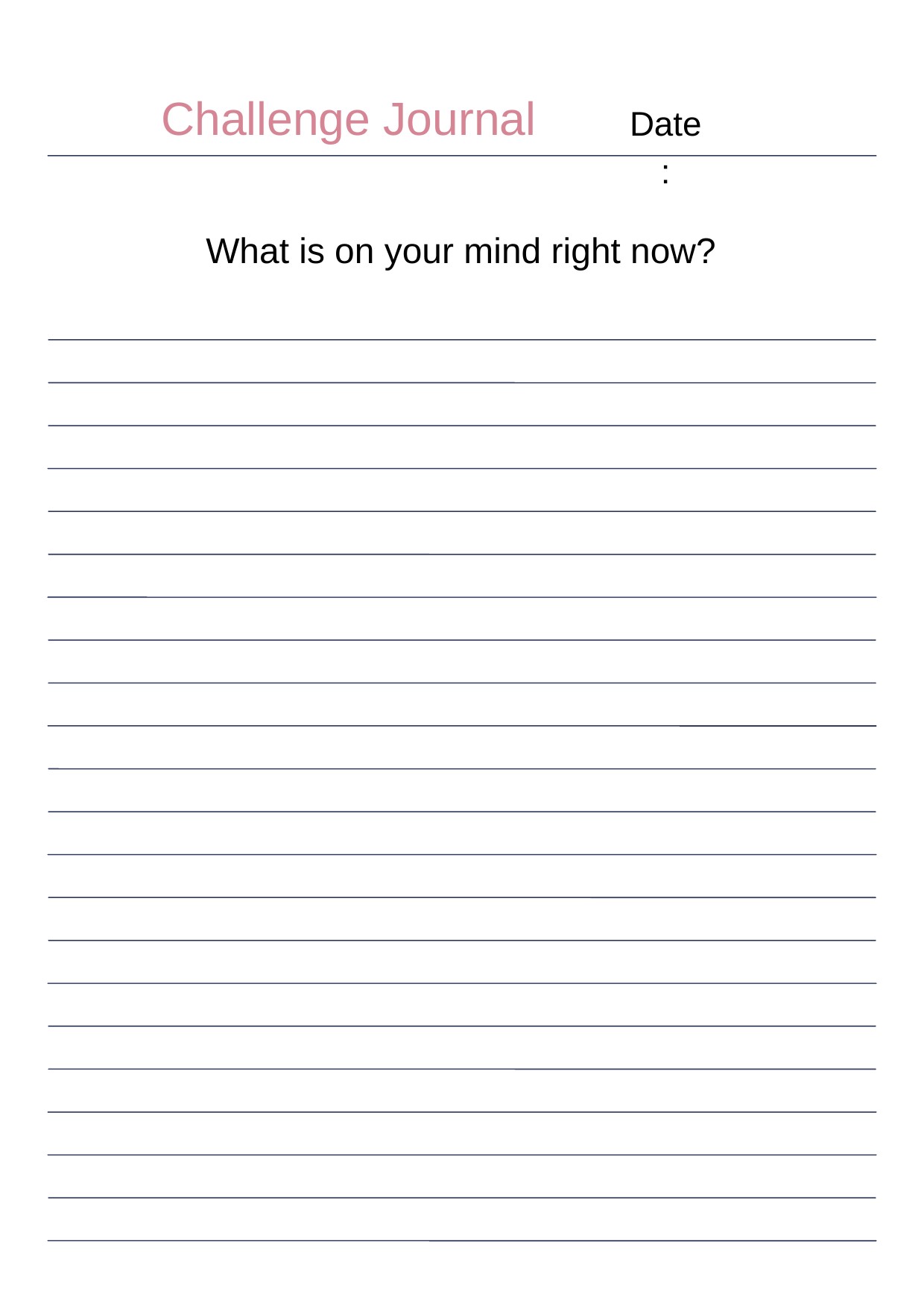

Challenge Journal
Date:

What is on your mind right now?